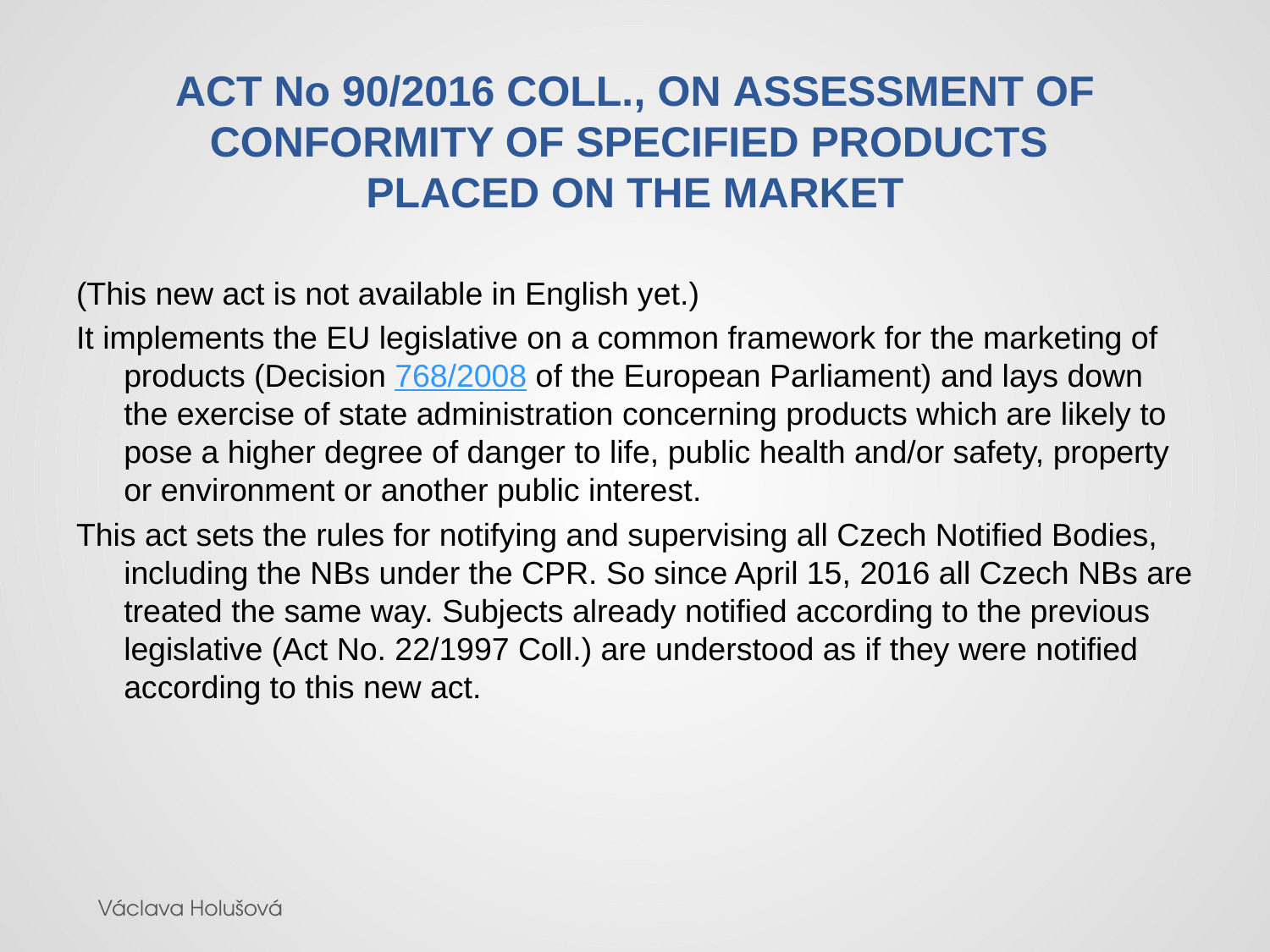

# ACT No 90/2016 COLL., ON ASSESSMENT OF CONFORMITY OF SPECIFIED PRODUCTS PLACED ON THE MARKET

(This new act is not available in English yet.)
It implements the EU legislative on a common framework for the marketing of products (Decision 768/2008 of the European Parliament) and lays down the exercise of state administration concerning products which are likely to pose a higher degree of danger to life, public health and/or safety, property or environment or another public interest.
This act sets the rules for notifying and supervising all Czech Notified Bodies, including the NBs under the CPR. So since April 15, 2016 all Czech NBs are treated the same way. Subjects already notified according to the previous legislative (Act No. 22/1997 Coll.) are understood as if they were notified according to this new act.

Václava Holušová